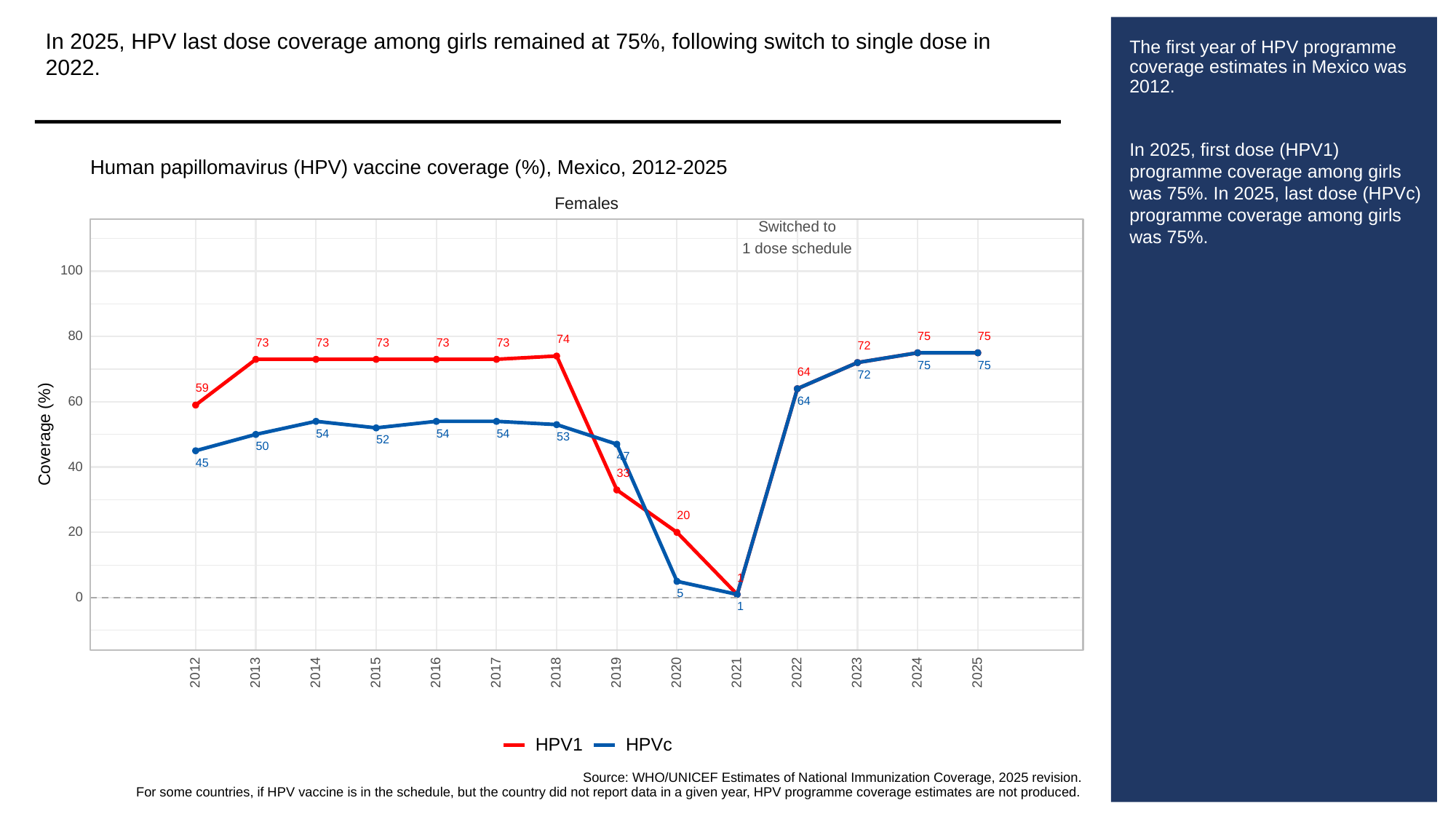

In 2025, HPV last dose coverage among girls remained at 75%, following switch to single dose in 2022.
# The first year of HPV programme coverage estimates in Mexico was 2012.

In 2025, first dose (HPV1) programme coverage among girls was 75%. In 2025, last dose (HPVc) programme coverage among girls was 75%.

Human papillomavirus (HPV) vaccine coverage (%), Mexico, 2012-2025
Females

Switched to

1 dose schedule
100

80
75
75
74

73
73
73
73
73
72

75
75
64

72
59

60
64

Coverage (%)
54
54
54

53

52

50

47
45
40

33

20
20

1

5

0

1

2013
2023
2012
2014
2015
2016
2017
2018
2019
2020
2021
2022
2024
2025
HPVc
HPV1

Source: WHO/UNICEF Estimates of National Immunization Coverage, 2025 revision.
For some countries, if HPV vaccine is in the schedule, but the country did not report data in a given year, HPV programme coverage estimates are not produced.